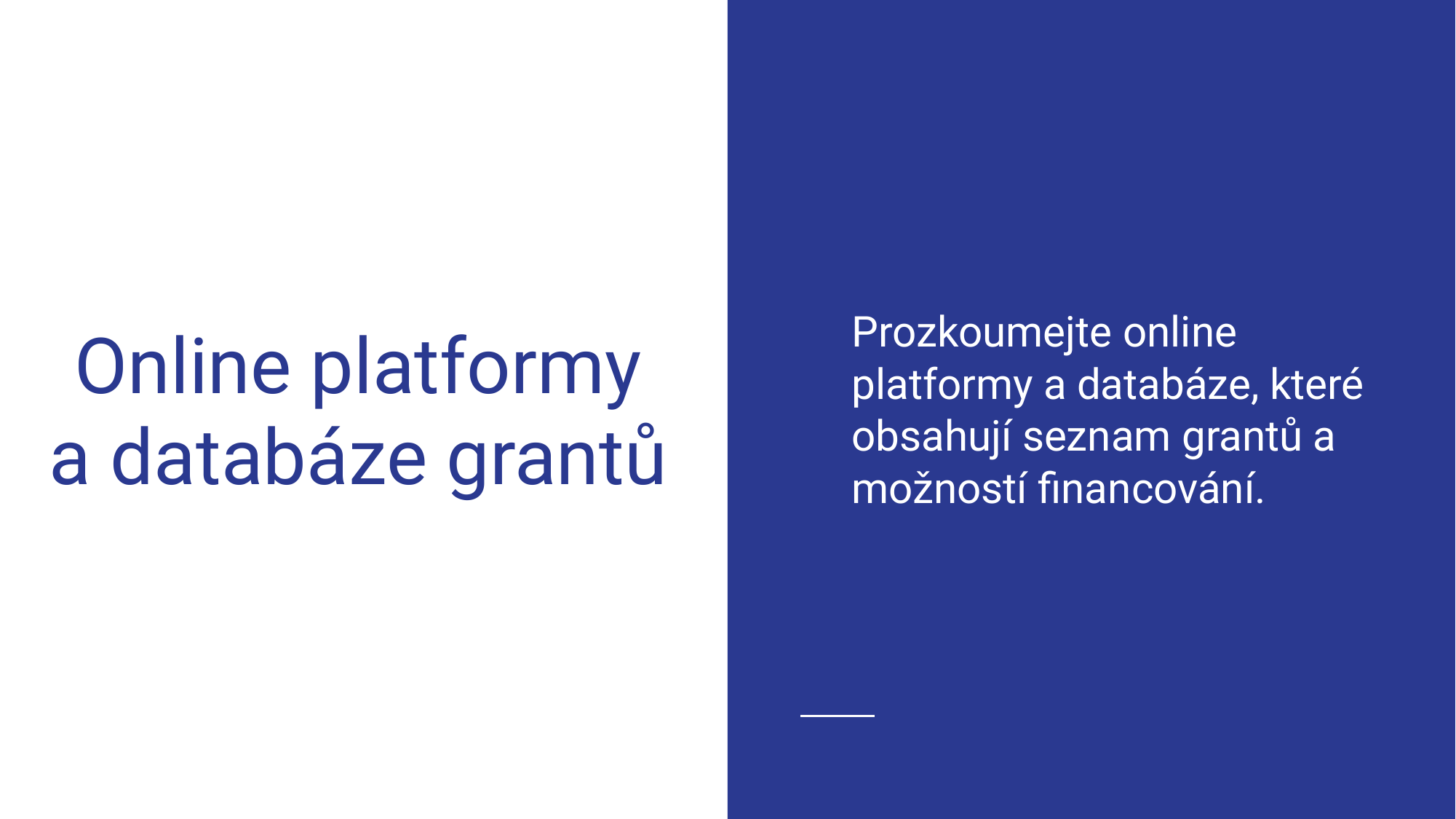

Prozkoumejte online platformy a databáze, které obsahují seznam grantů a možností financování.
# Online platformy a databáze grantů